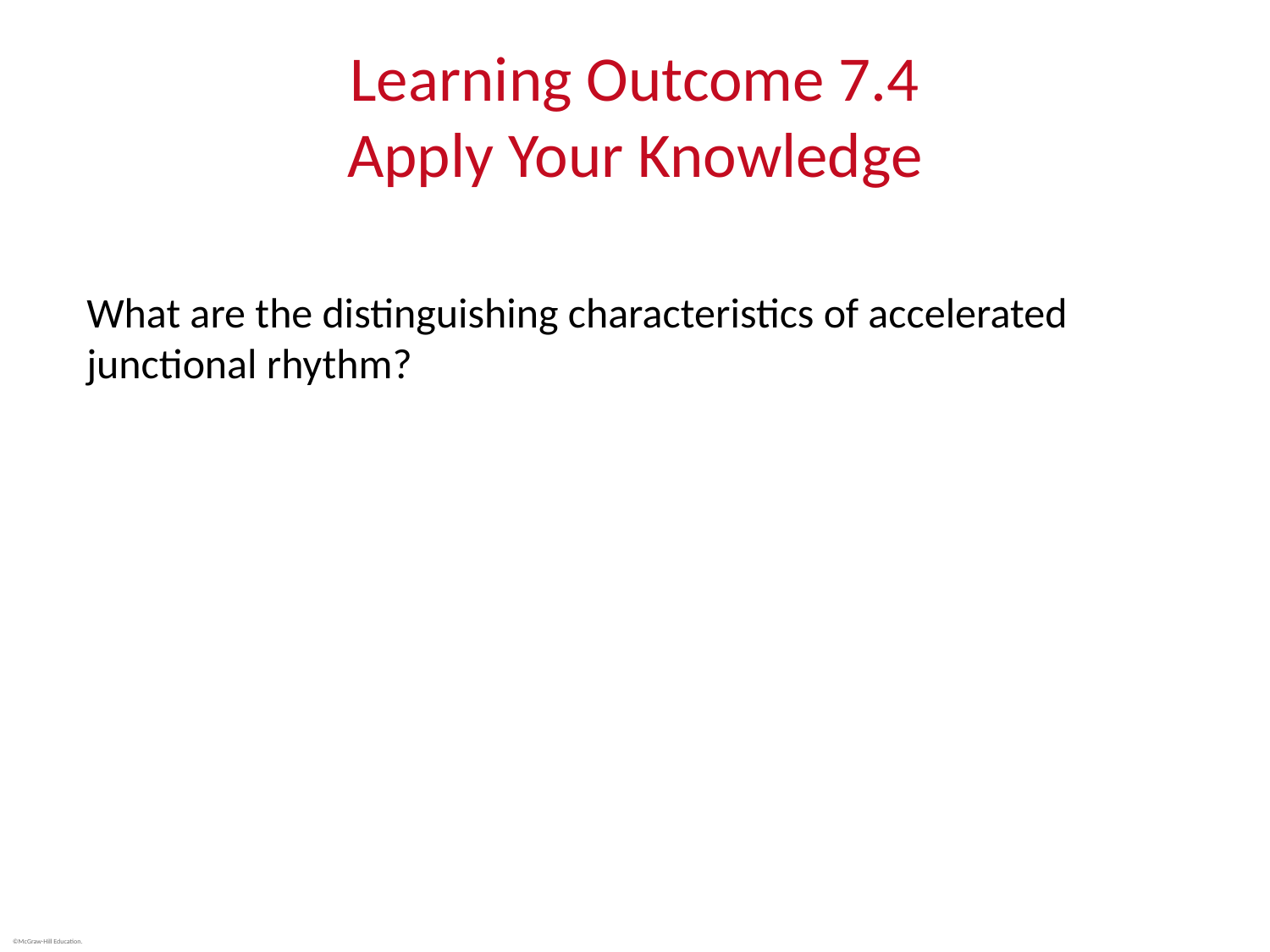

# Learning Outcome 7.4 Apply Your Knowledge
What are the distinguishing characteristics of accelerated junctional rhythm?